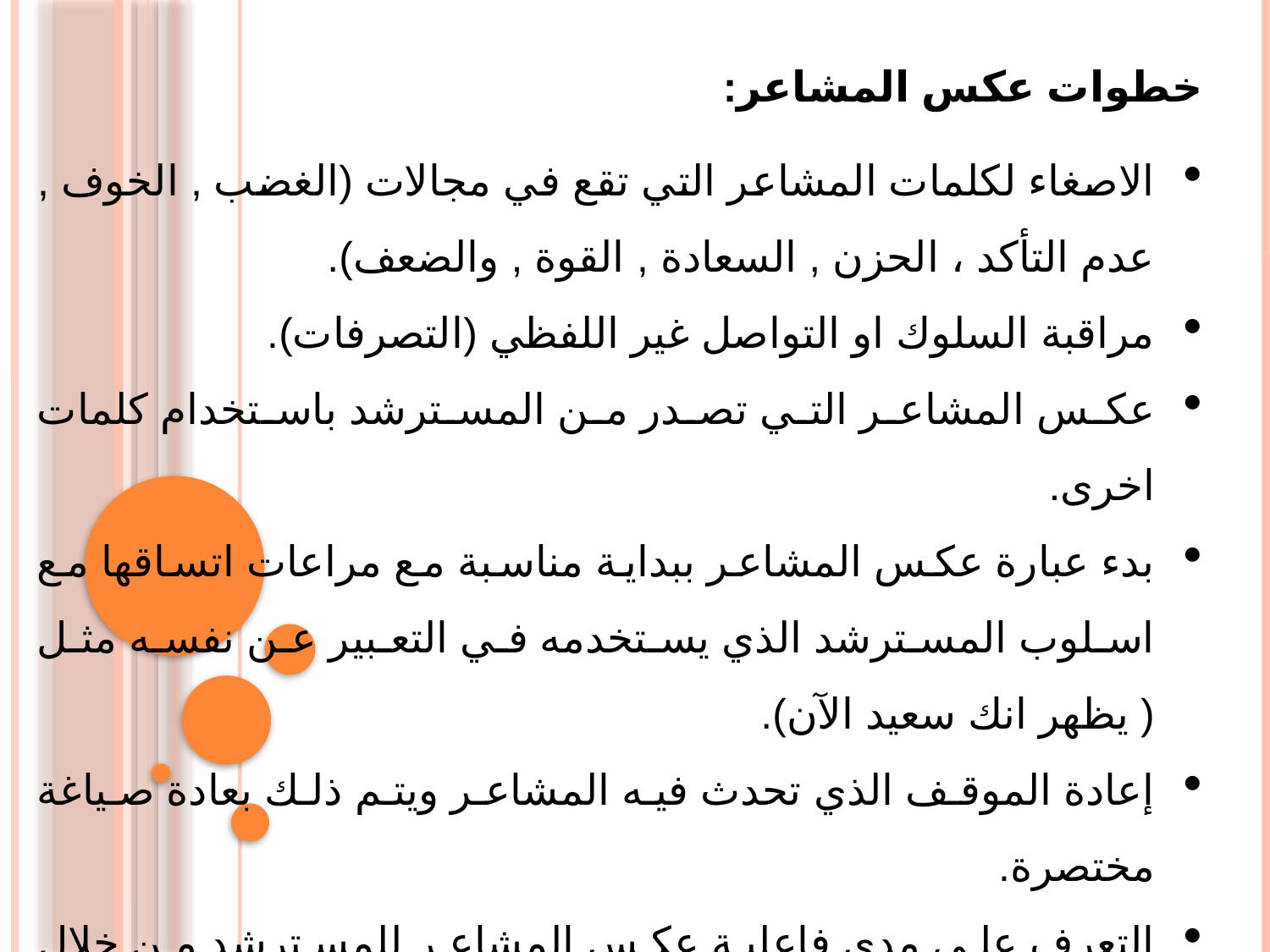

خطوات عكس المشاعر:
الاصغاء لكلمات المشاعر التي تقع في مجالات (الغضب , الخوف , عدم التأكد ، الحزن , السعادة , القوة , والضعف).
مراقبة السلوك او التواصل غير اللفظي (التصرفات).
عكس المشاعر التي تصدر من المسترشد باستخدام كلمات اخرى.
بدء عبارة عكس المشاعر ببداية مناسبة مع مراعات اتساقها مع اسلوب المسترشد الذي يستخدمه في التعبير عن نفسه مثل ( يظهر انك سعيد الآن).
إعادة الموقف الذي تحدث فيه المشاعر ويتم ذلك بعادة صياغة مختصرة.
التعرف على مدى فاعلية عكس المشاعر للمسترشد من خلال ملاحظة استجابات وردود فعل المسترشد وتصرفاته.